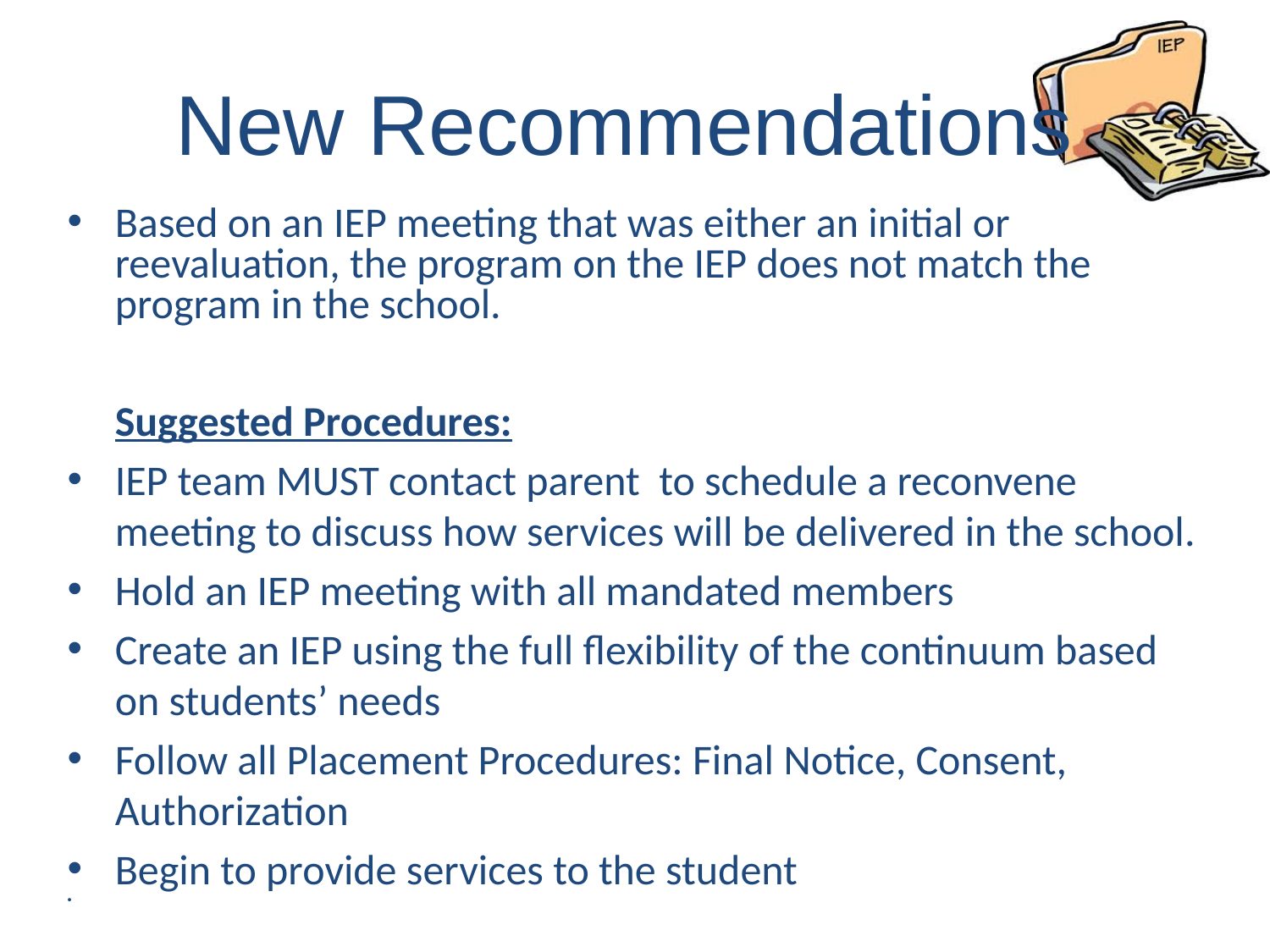

# New Recommendations

Based on an IEP meeting that was either an initial or reevaluation, the program on the IEP does not match the program in the school.

	Suggested Procedures:
IEP team MUST contact parent  to schedule a reconvene meeting to discuss how services will be delivered in the school.
Hold an IEP meeting with all mandated members
Create an IEP using the full flexibility of the continuum based on students’ needs
Follow all Placement Procedures: Final Notice, Consent, Authorization
Begin to provide services to the student